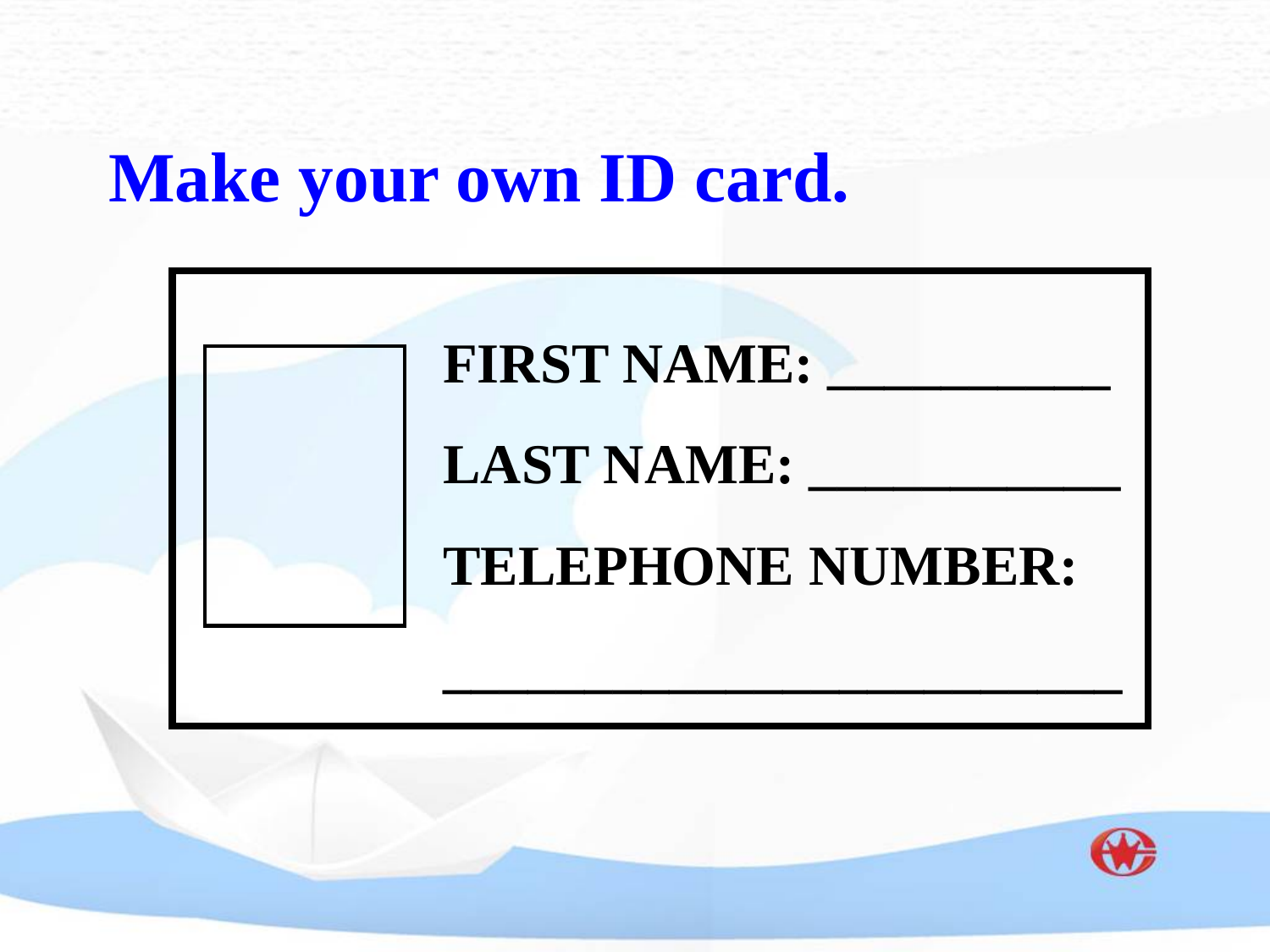

Make your own ID card.

FIRST NAME: __________
LAST NAME: ___________
TELEPHONE NUMBER:
________________________